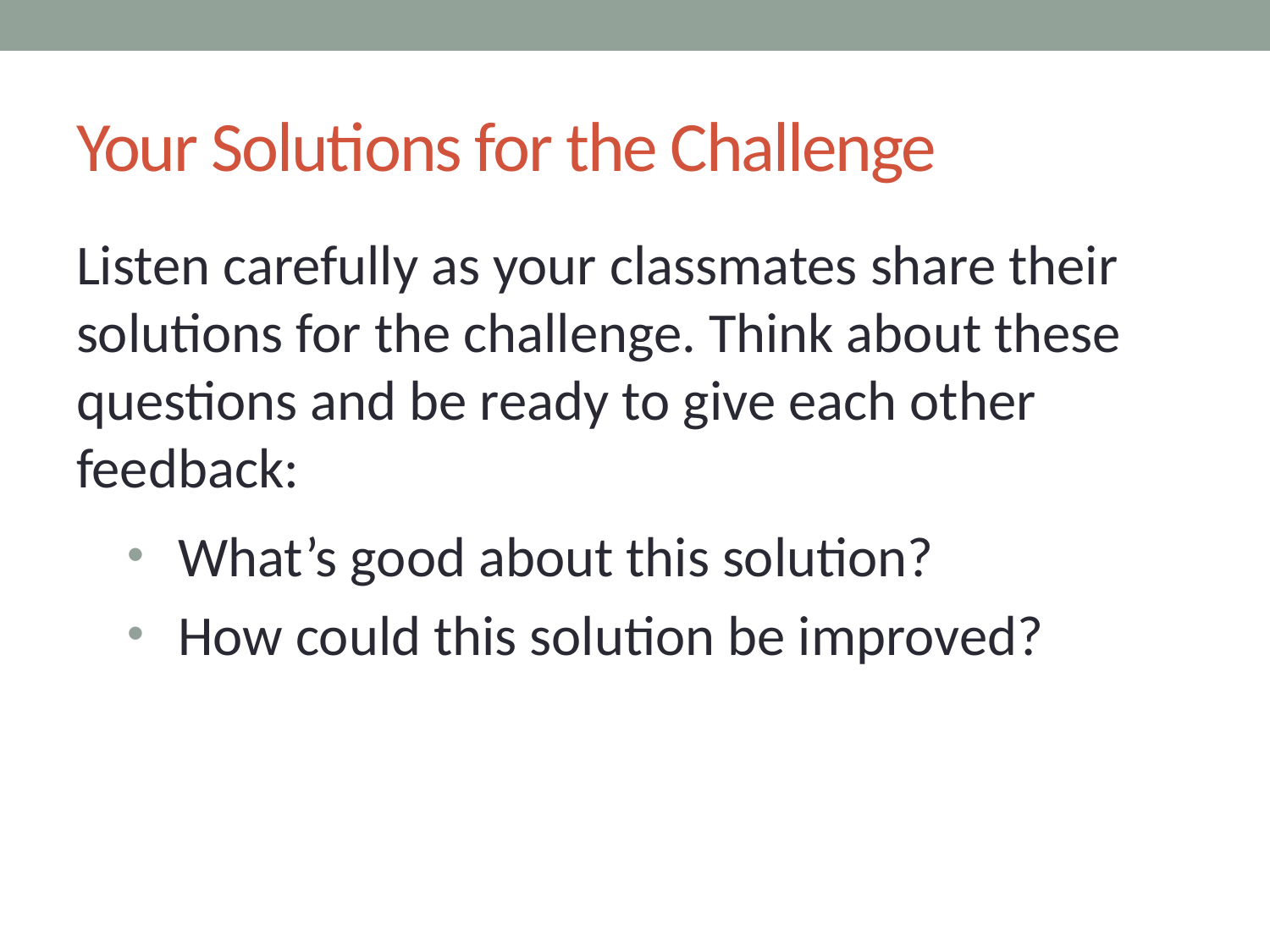

# Your Solutions for the Challenge
Listen carefully as your classmates share their solutions for the challenge. Think about these questions and be ready to give each other feedback:
What’s good about this solution?
How could this solution be improved?